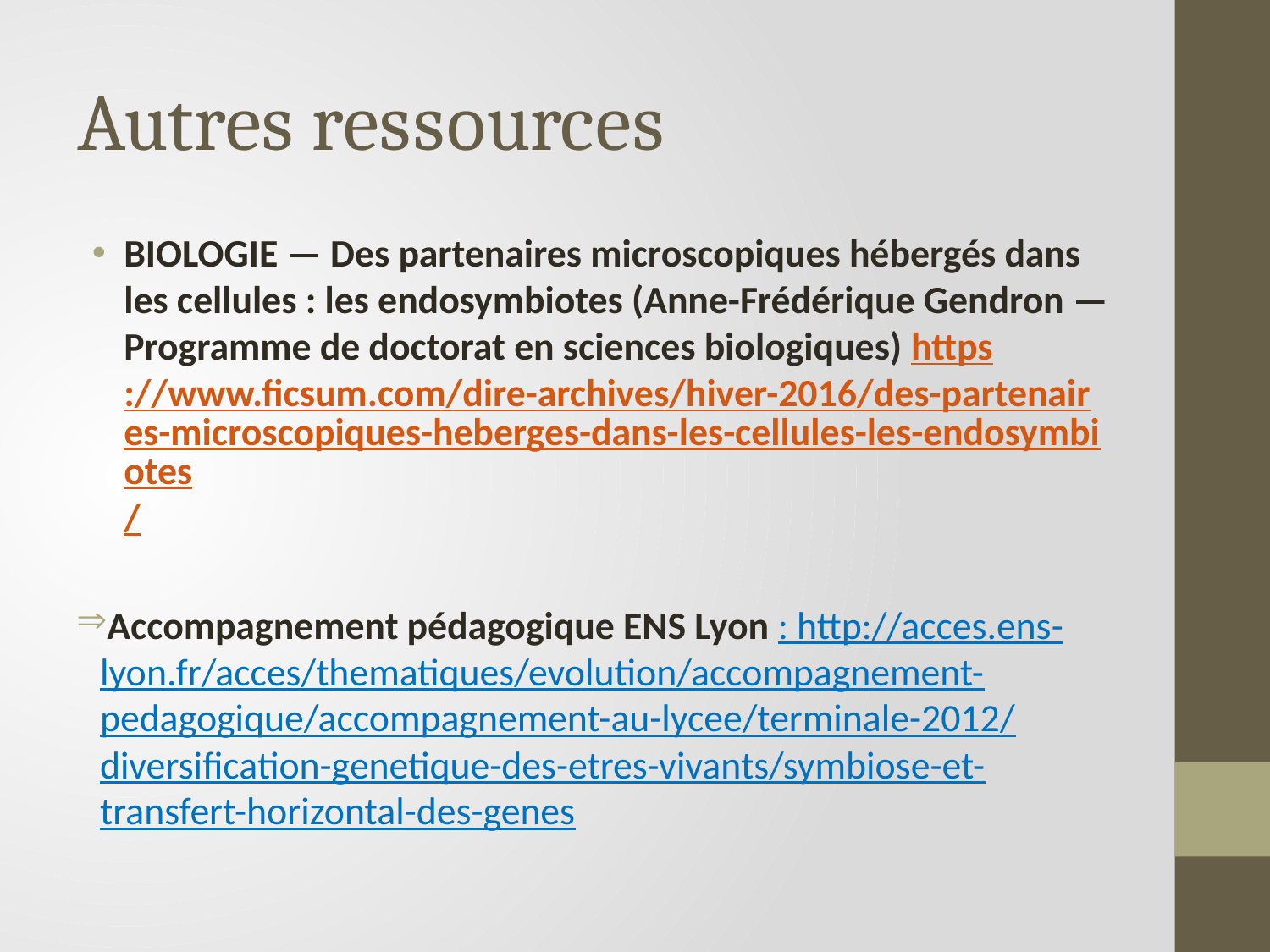

# Autres ressources
BIOLOGIE — Des partenaires microscopiques hébergés dans les cellules : les endosymbiotes (Anne-Frédérique Gendron — Programme de doctorat en sciences biologiques) https://www.ficsum.com/dire-archives/hiver-2016/des-partenaires-microscopiques-heberges-dans-les-cellules-les-endosymbiotes/

Accompagnement pédagogique ENS Lyon : http://acces.ens-lyon.fr/acces/thematiques/evolution/accompagnement-pedagogique/accompagnement-au-lycee/terminale-2012/diversification-genetique-des-etres-vivants/symbiose-et-transfert-horizontal-des-genes